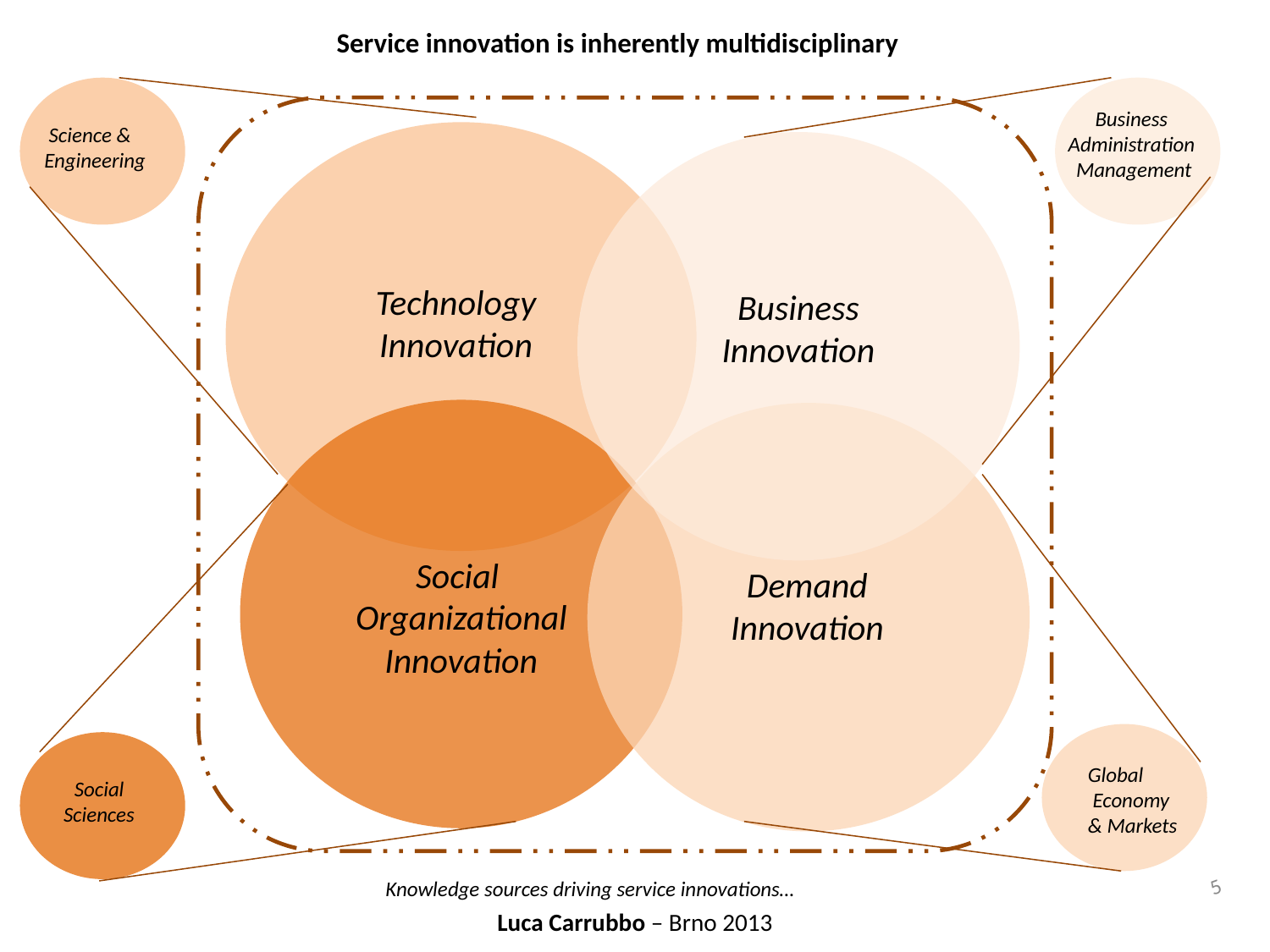

Service innovation is inherently multidisciplinary

Business
Administration
Management
Science &
Engineering

Technology
Innovation
Business
Innovation

Social
Organizational
Innovation
Demand
Innovation

Global
 Economy
& Markets
Social Sciences
Knowledge sources driving service innovations…
5